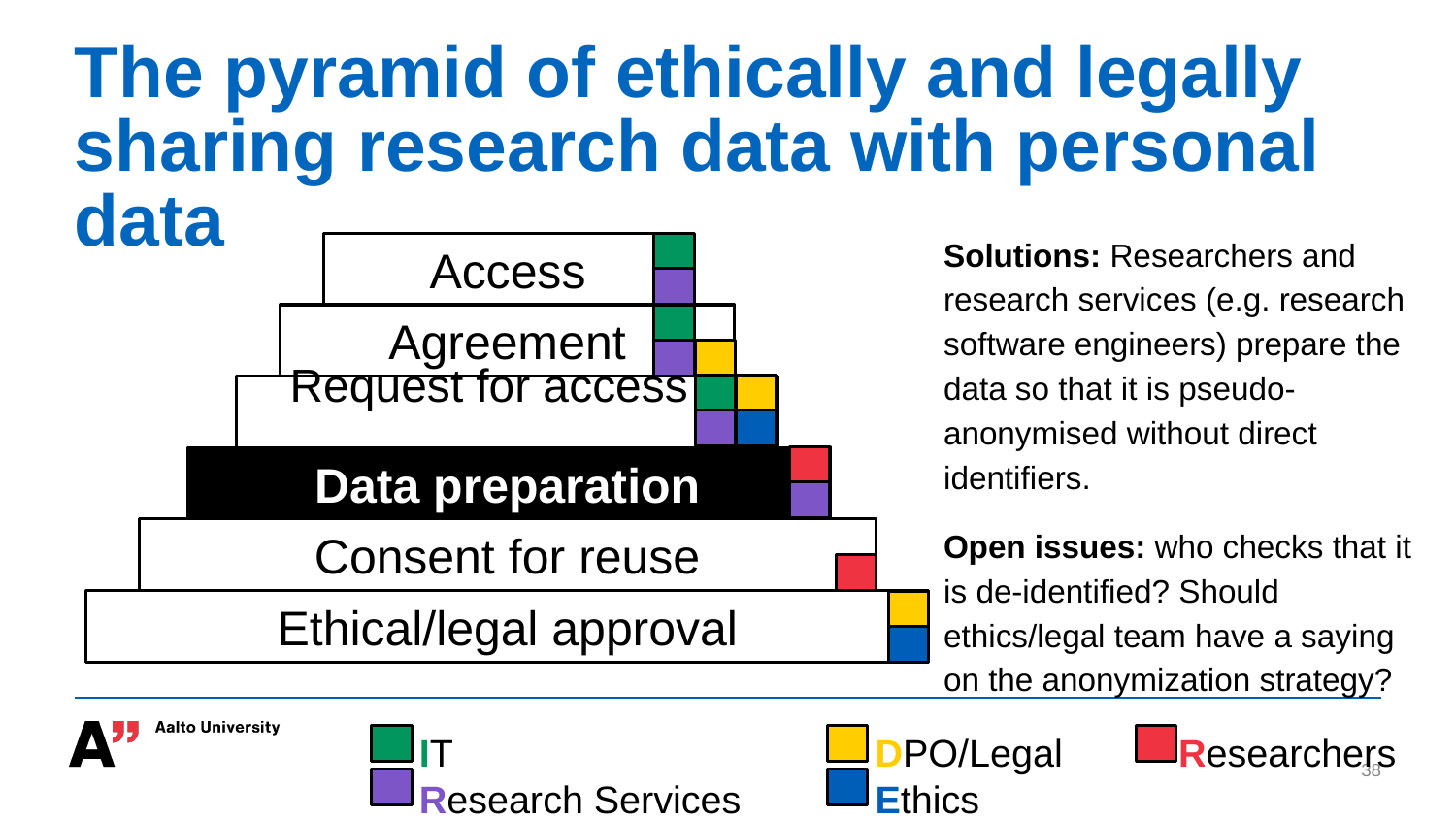

# The pyramid of ethically and legally sharing research data with personal data
Solutions: Researchers and research services (e.g. research software engineers) prepare the data so that it is pseudo-anonymised without direct identifiers.
Open issues: who checks that it is de-identified? Should ethics/legal team have a saying on the anonymization strategy?
Access
Agreement
   Request for access
Data preparation
Consent for reuse
Ethical/legal approval

IT
Research Services
DPO/Legal
Ethics
Researchers

38